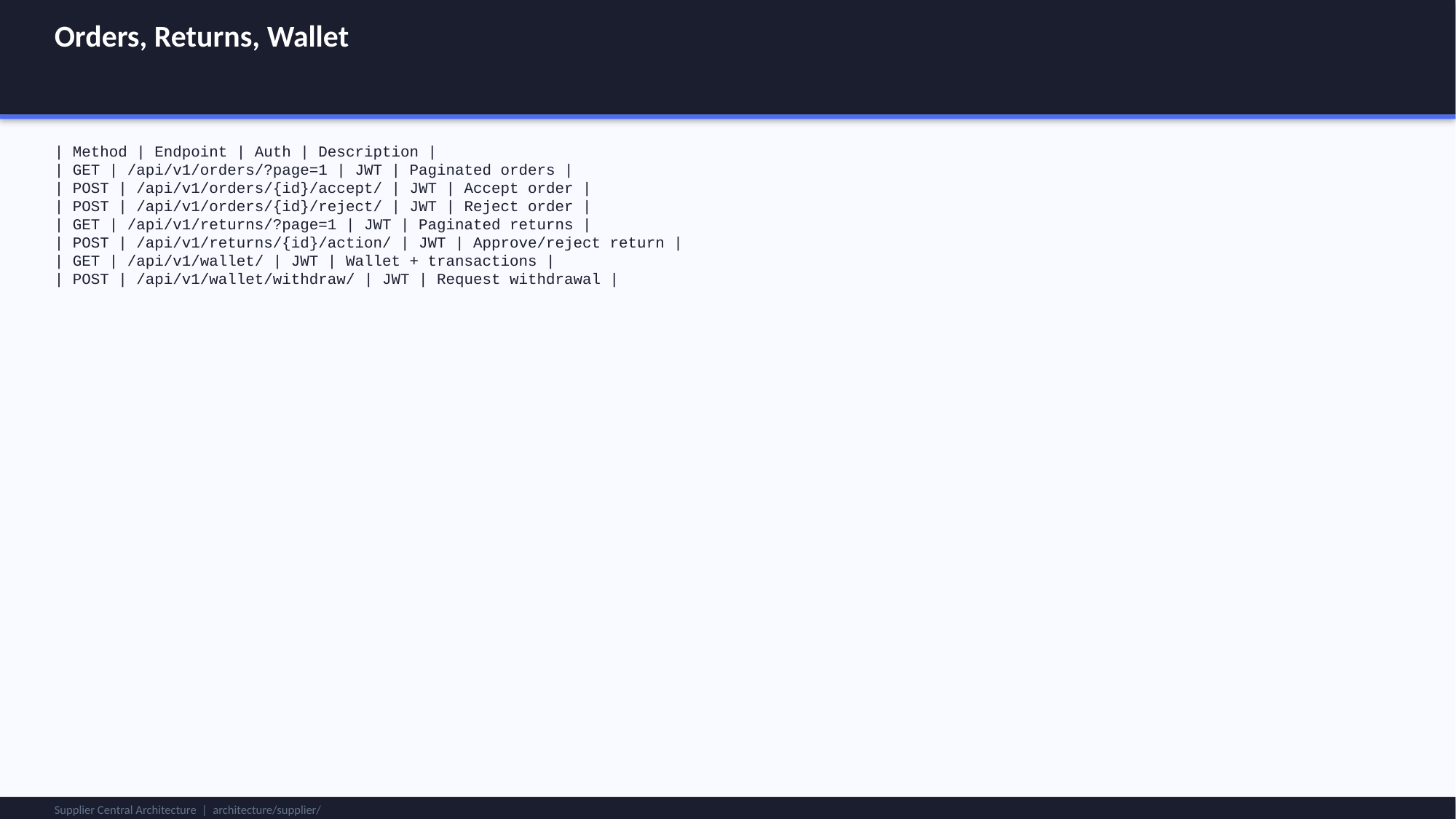

Orders, Returns, Wallet

| Method | Endpoint | Auth | Description |
| GET | /api/v1/orders/?page=1 | JWT | Paginated orders |
| POST | /api/v1/orders/{id}/accept/ | JWT | Accept order |
| POST | /api/v1/orders/{id}/reject/ | JWT | Reject order |
| GET | /api/v1/returns/?page=1 | JWT | Paginated returns |
| POST | /api/v1/returns/{id}/action/ | JWT | Approve/reject return |
| GET | /api/v1/wallet/ | JWT | Wallet + transactions |
| POST | /api/v1/wallet/withdraw/ | JWT | Request withdrawal |

Supplier Central Architecture  |  architecture/supplier/